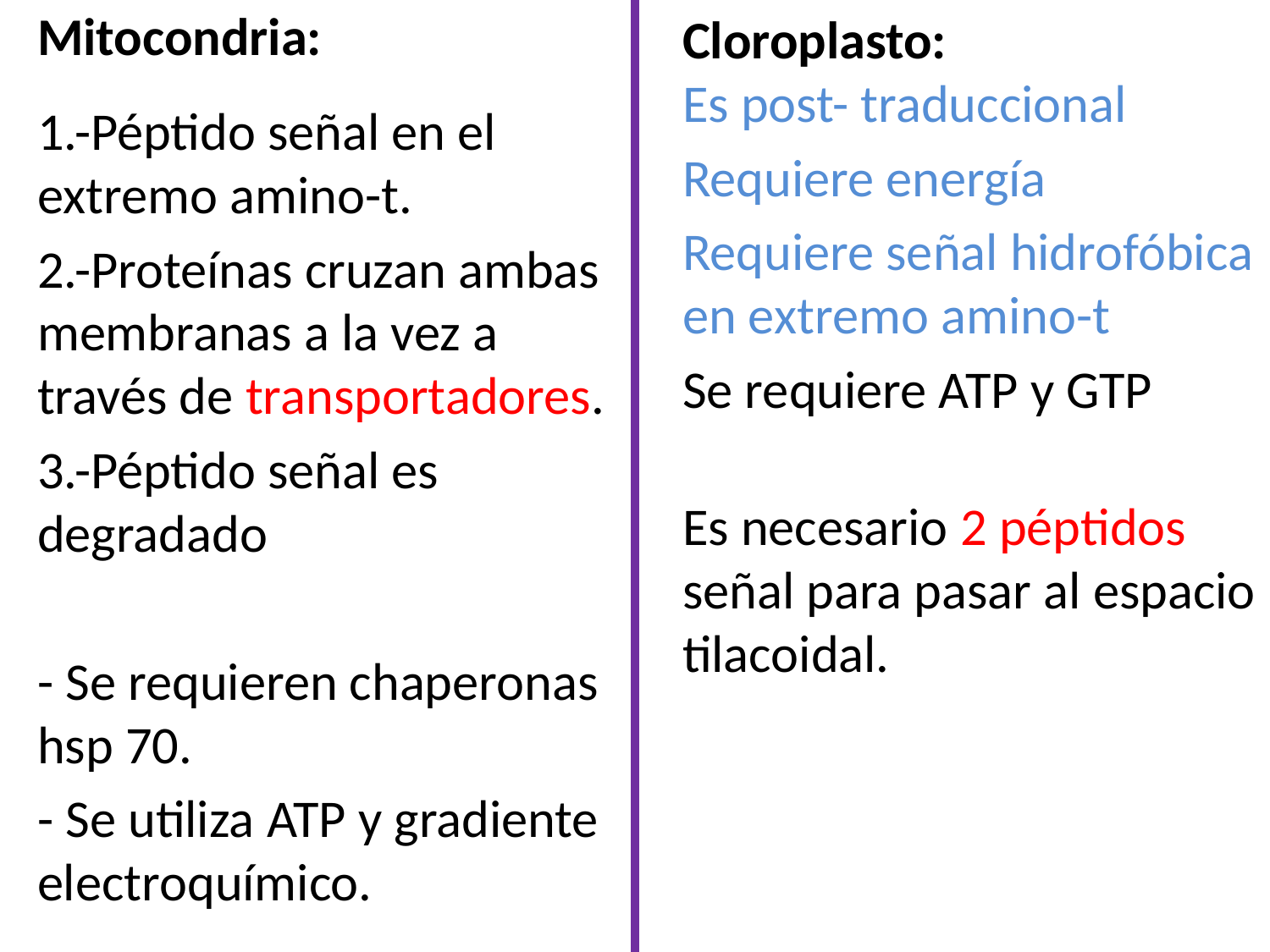

Cloroplasto:
Es post- traduccional
Requiere energía
Requiere señal hidrofóbica en extremo amino-t
Se requiere ATP y GTP

Es necesario 2 péptidos señal para pasar al espacio tilacoidal.

Mitocondria:
1.-Péptido señal en el extremo amino-t.
2.-Proteínas cruzan ambas membranas a la vez a través de transportadores.
3.-Péptido señal es degradado

- Se requieren chaperonas hsp 70.
- Se utiliza ATP y gradiente electroquímico.